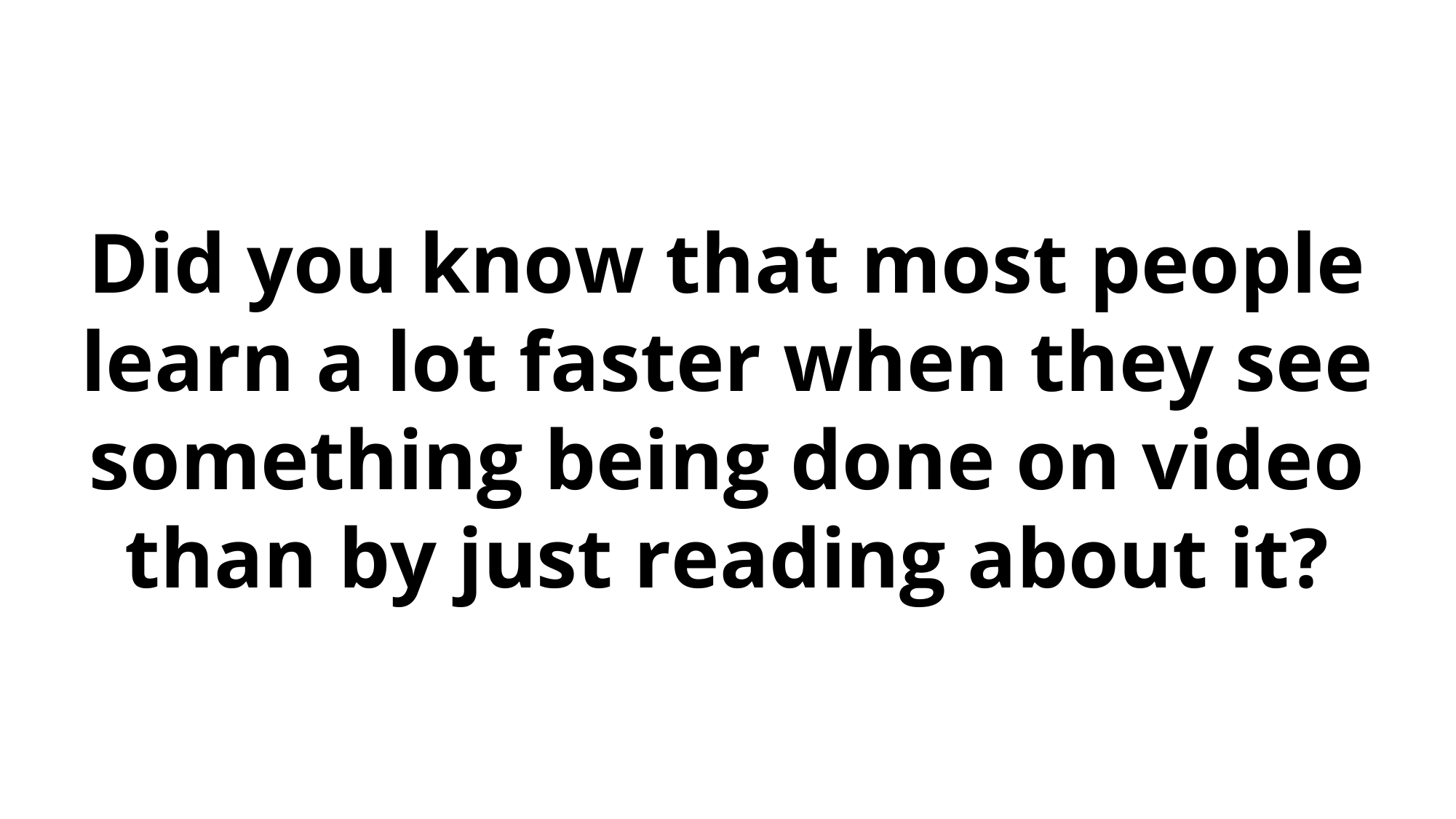

Did you know that most people learn a lot faster when they see something being done on video than by just reading about it?